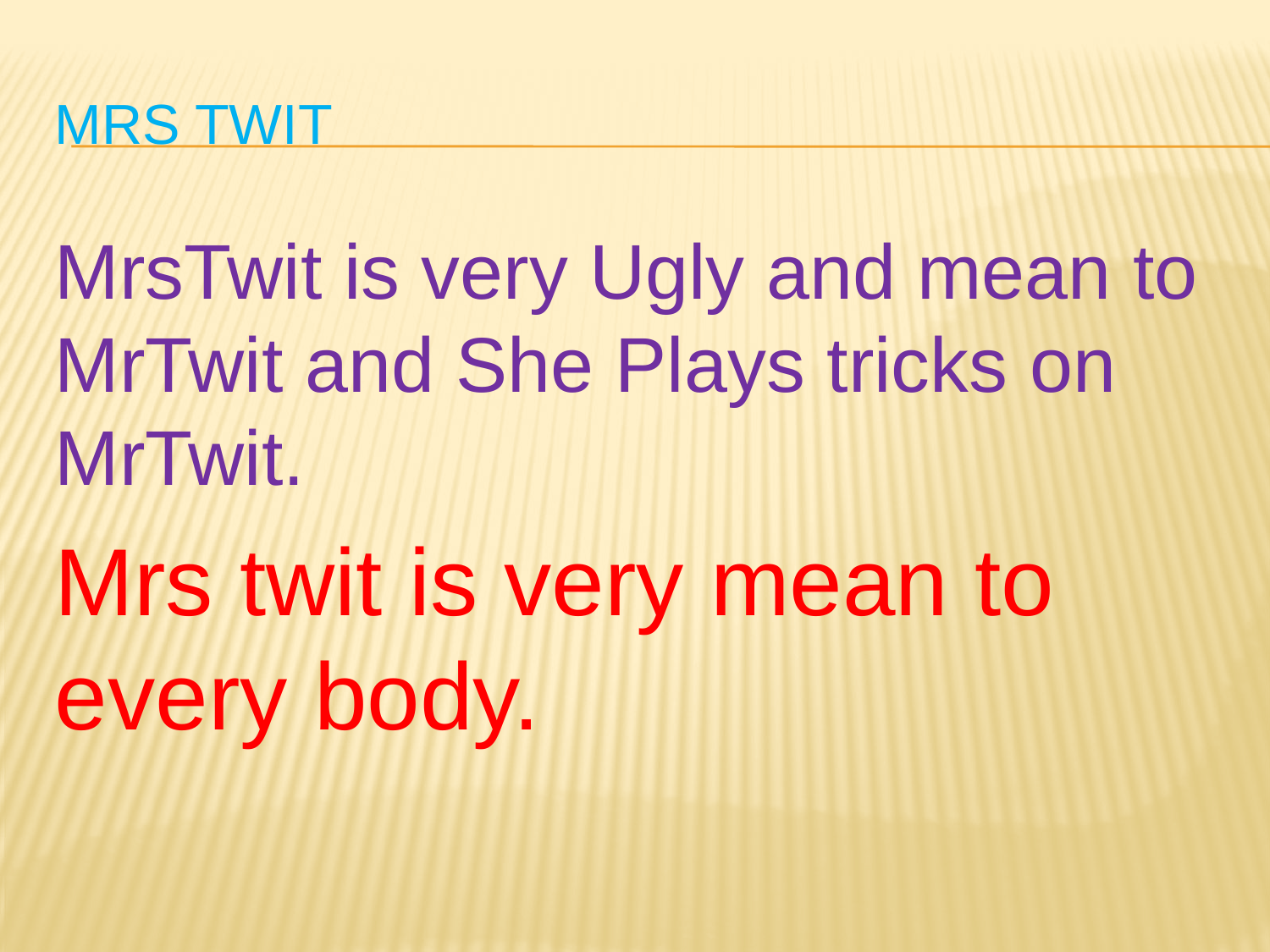

# Mrs Twit
MrsTwit is very Ugly and mean to MrTwit and She Plays tricks on MrTwit.
Mrs twit is very mean to every body.